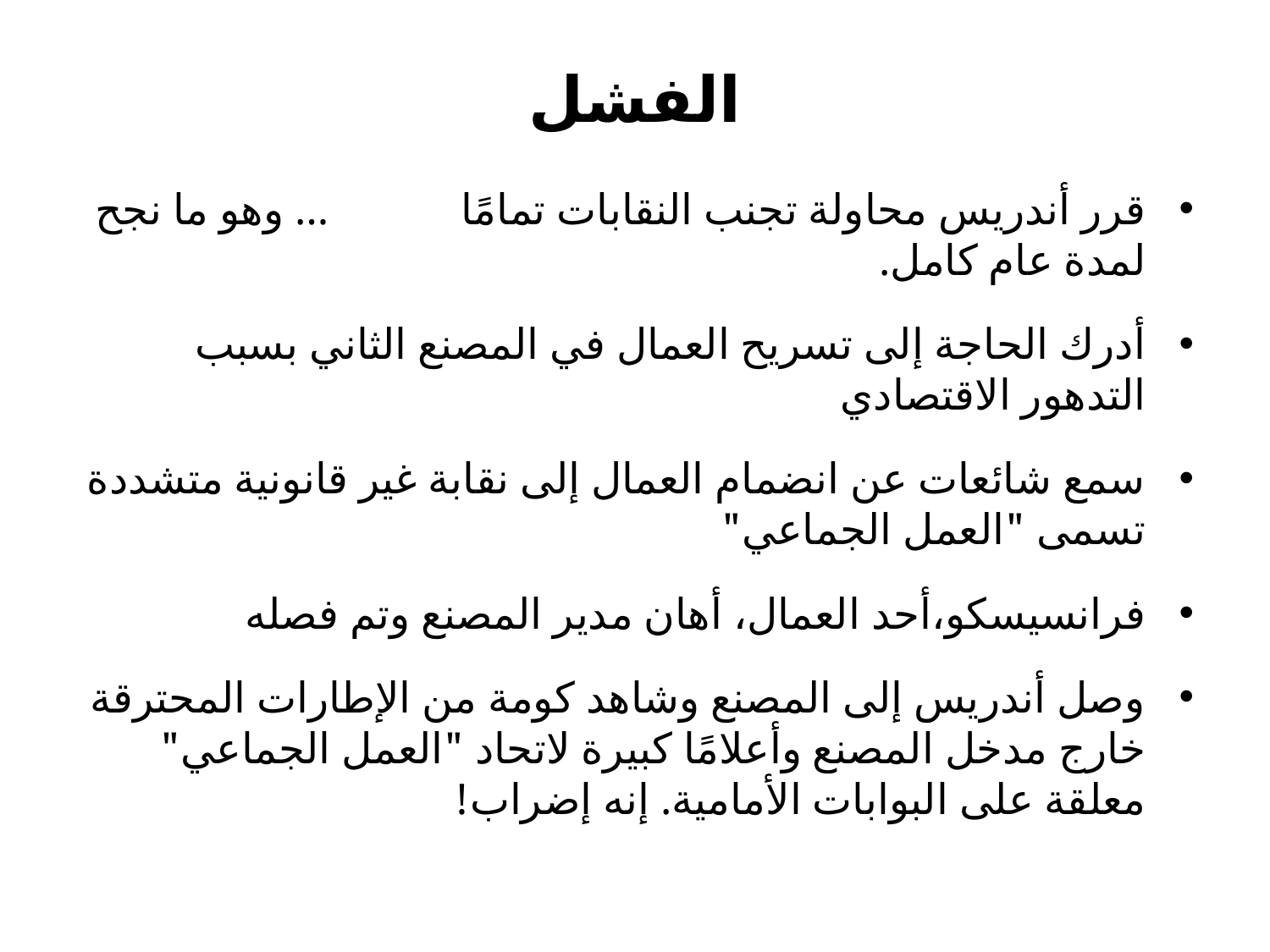

# الفشل
قرر أندريس محاولة تجنب النقابات تمامًا            … وهو ما نجح لمدة عام كامل.

أدرك الحاجة إلى تسريح العمال في المصنع الثاني بسبب التدهور الاقتصادي

سمع شائعات عن انضمام العمال إلى نقابة غير قانونية متشددة تسمى "العمل الجماعي"

فرانسيسكو،أحد العمال، أهان مدير المصنع وتم فصله

وصل أندريس إلى المصنع وشاهد كومة من الإطارات المحترقة خارج مدخل المصنع وأعلامًا كبيرة لاتحاد "العمل الجماعي" معلقة على البوابات الأمامية. إنه إضراب!